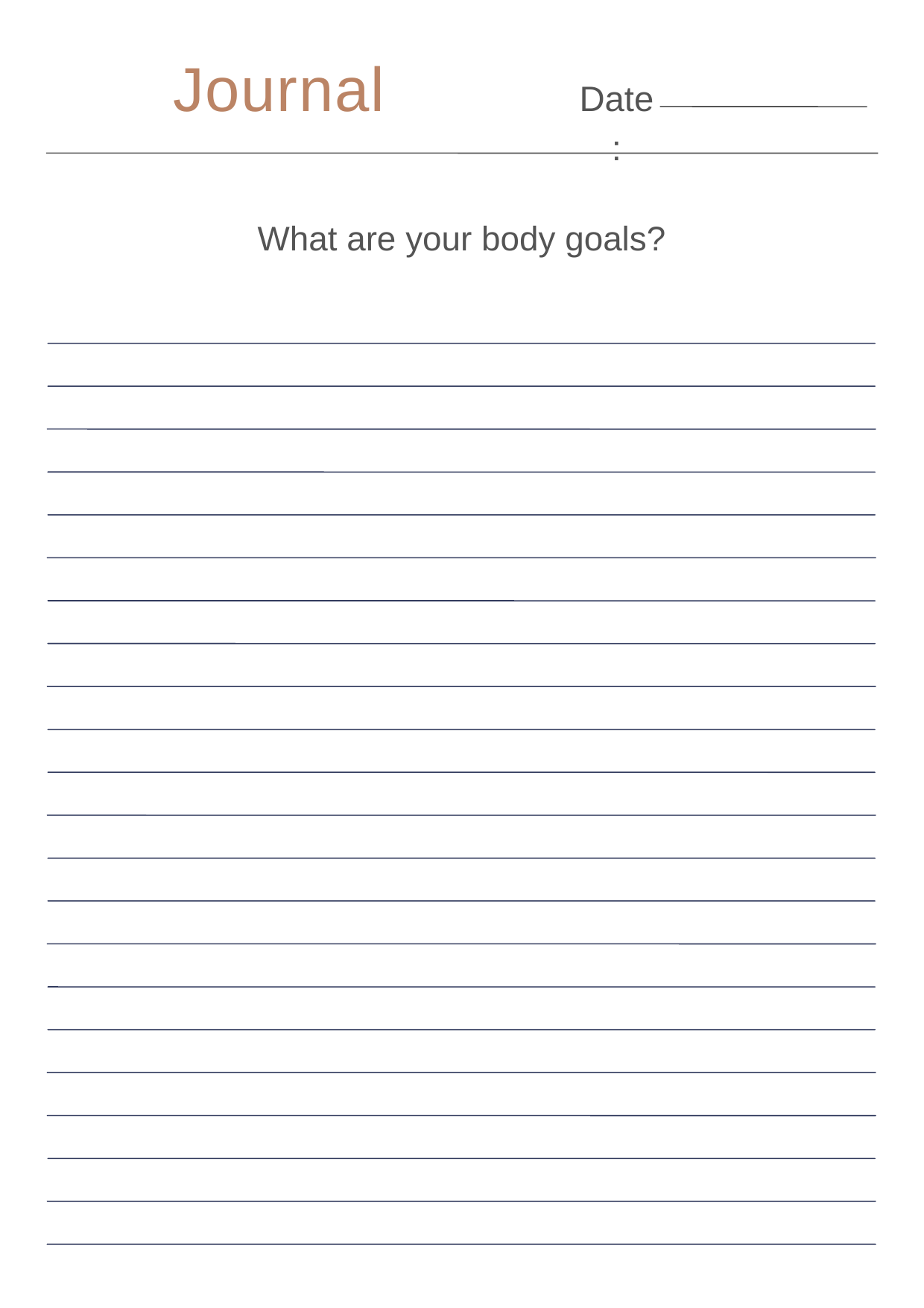

Journal
Date:

What are your body goals?